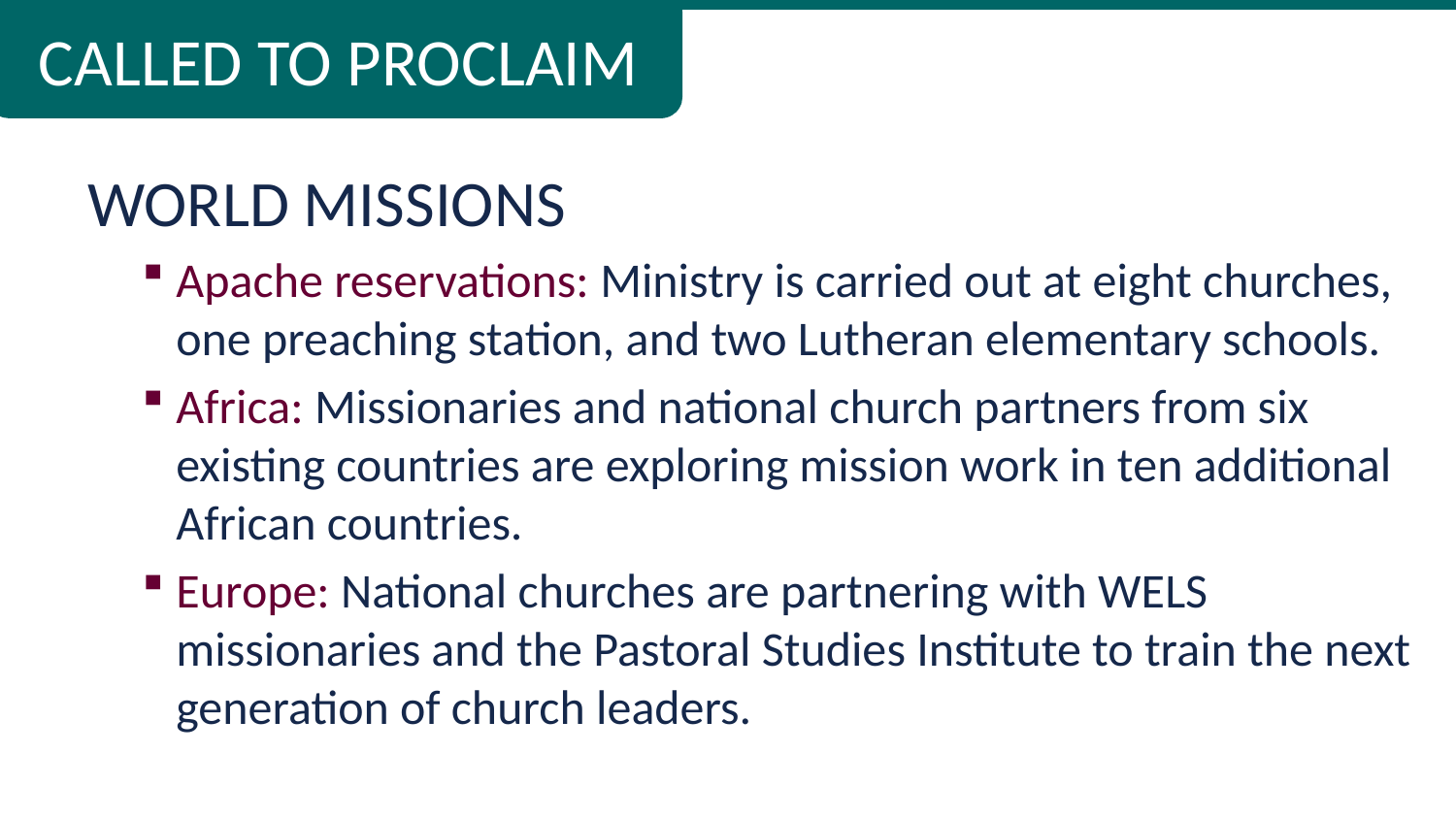

# CALLED TO PROCLAIM
WORLD MISSIONS
Apache reservations: Ministry is carried out at eight churches, one preaching station, and two Lutheran elementary schools.
Africa: Missionaries and national church partners from six existing countries are exploring mission work in ten additional African countries.
Europe: National churches are partnering with WELS missionaries and the Pastoral Studies Institute to train the next generation of church leaders.